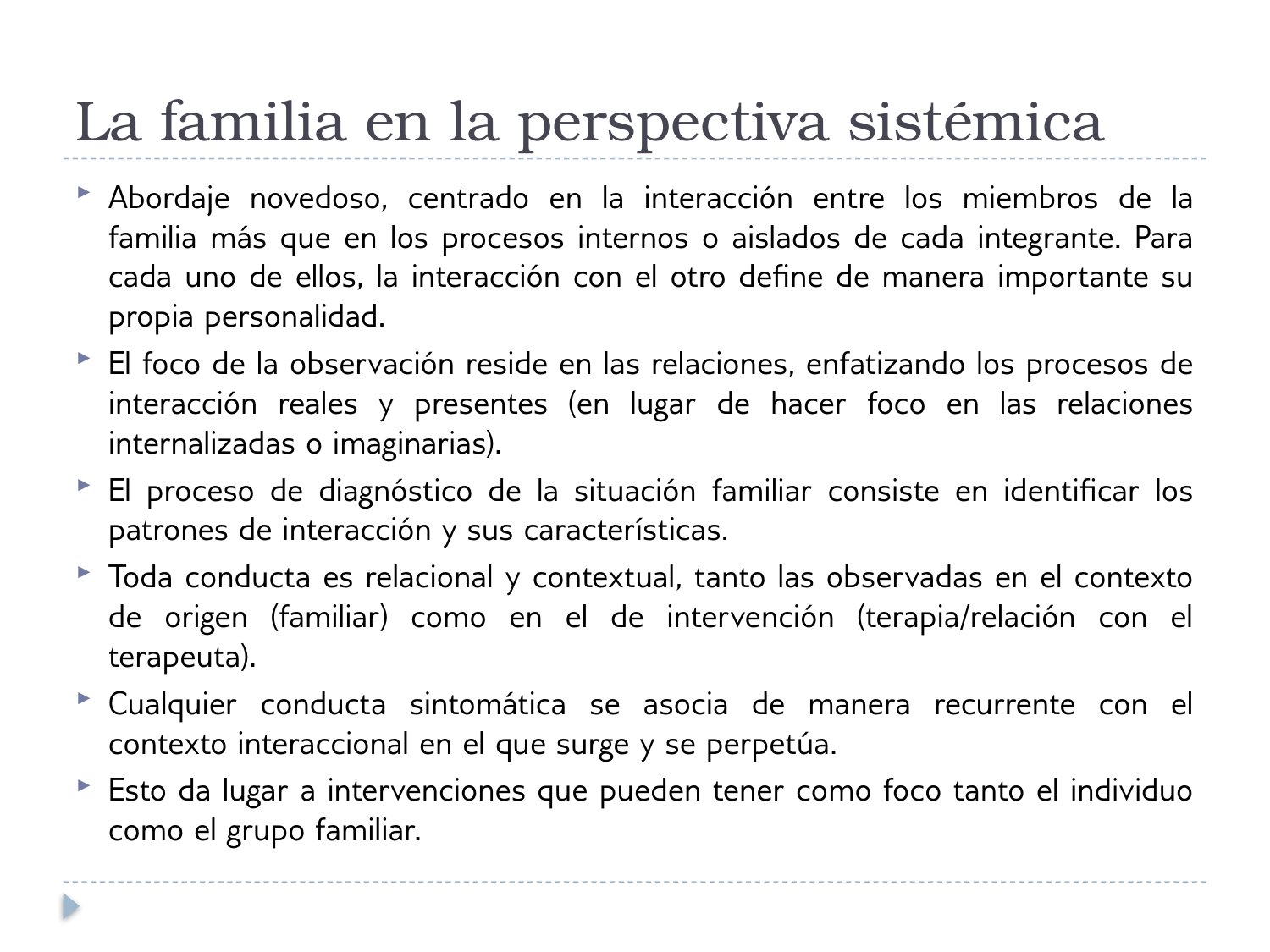

# La familia en la perspectiva sistémica
Abordaje novedoso, centrado en la interacción entre los miembros de la familia más que en los procesos internos o aislados de cada integrante. Para cada uno de ellos, la interacción con el otro define de manera importante su propia personalidad.
El foco de la observación reside en las relaciones, enfatizando los procesos de interacción reales y presentes (en lugar de hacer foco en las relaciones internalizadas o imaginarias).
El proceso de diagnóstico de la situación familiar consiste en identificar los patrones de interacción y sus características.
Toda conducta es relacional y contextual, tanto las observadas en el contexto de origen (familiar) como en el de intervención (terapia/relación con el terapeuta).
Cualquier conducta sintomática se asocia de manera recurrente con el contexto interaccional en el que surge y se perpetúa.
Esto da lugar a intervenciones que pueden tener como foco tanto el individuo como el grupo familiar.